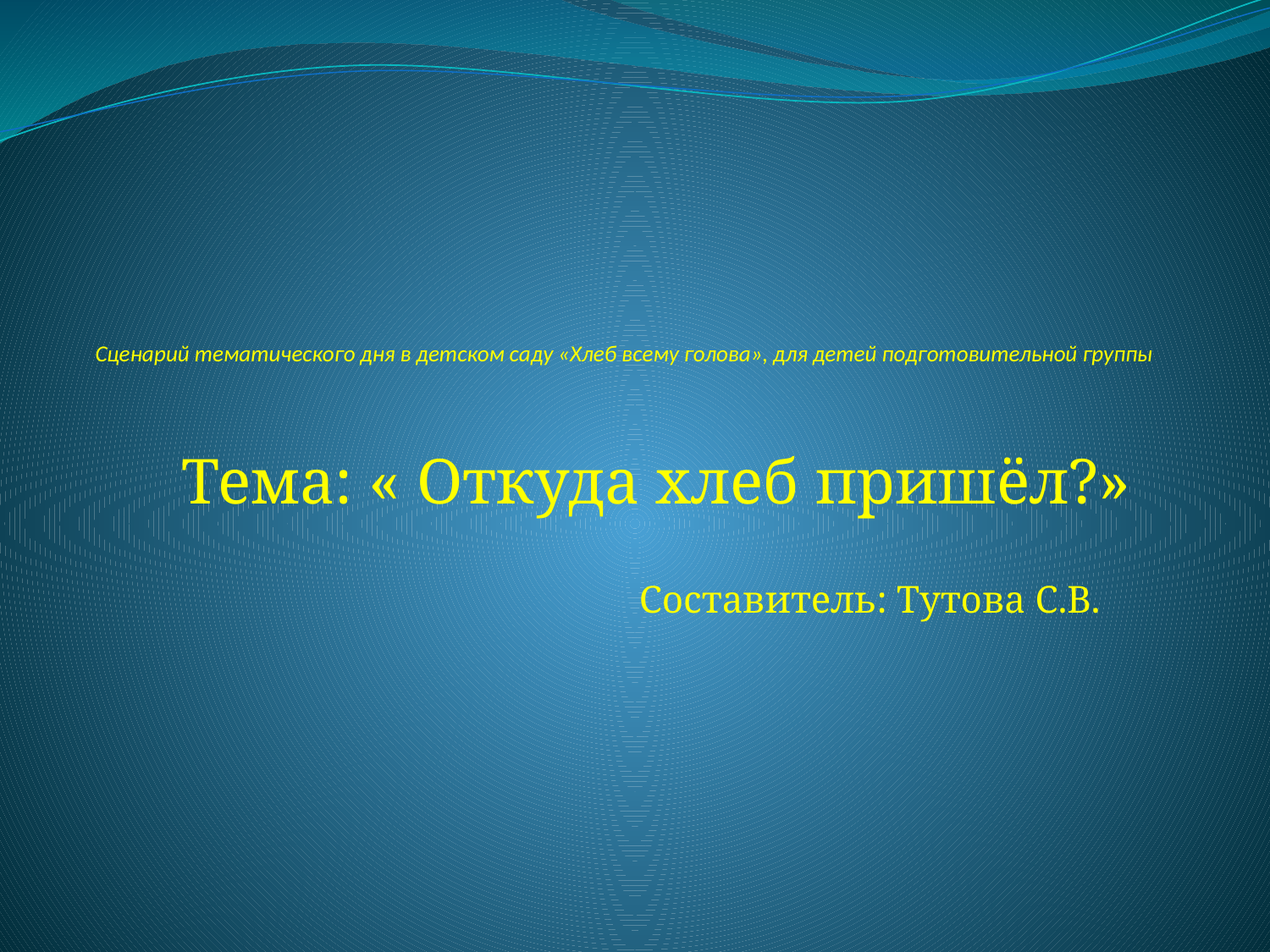

# Сценарий тематического дня в детском саду «Хлеб всему голова», для детей подготовительной группы
Тема: « Откуда хлеб пришёл?»

                                            Составитель: Тутова С.В.